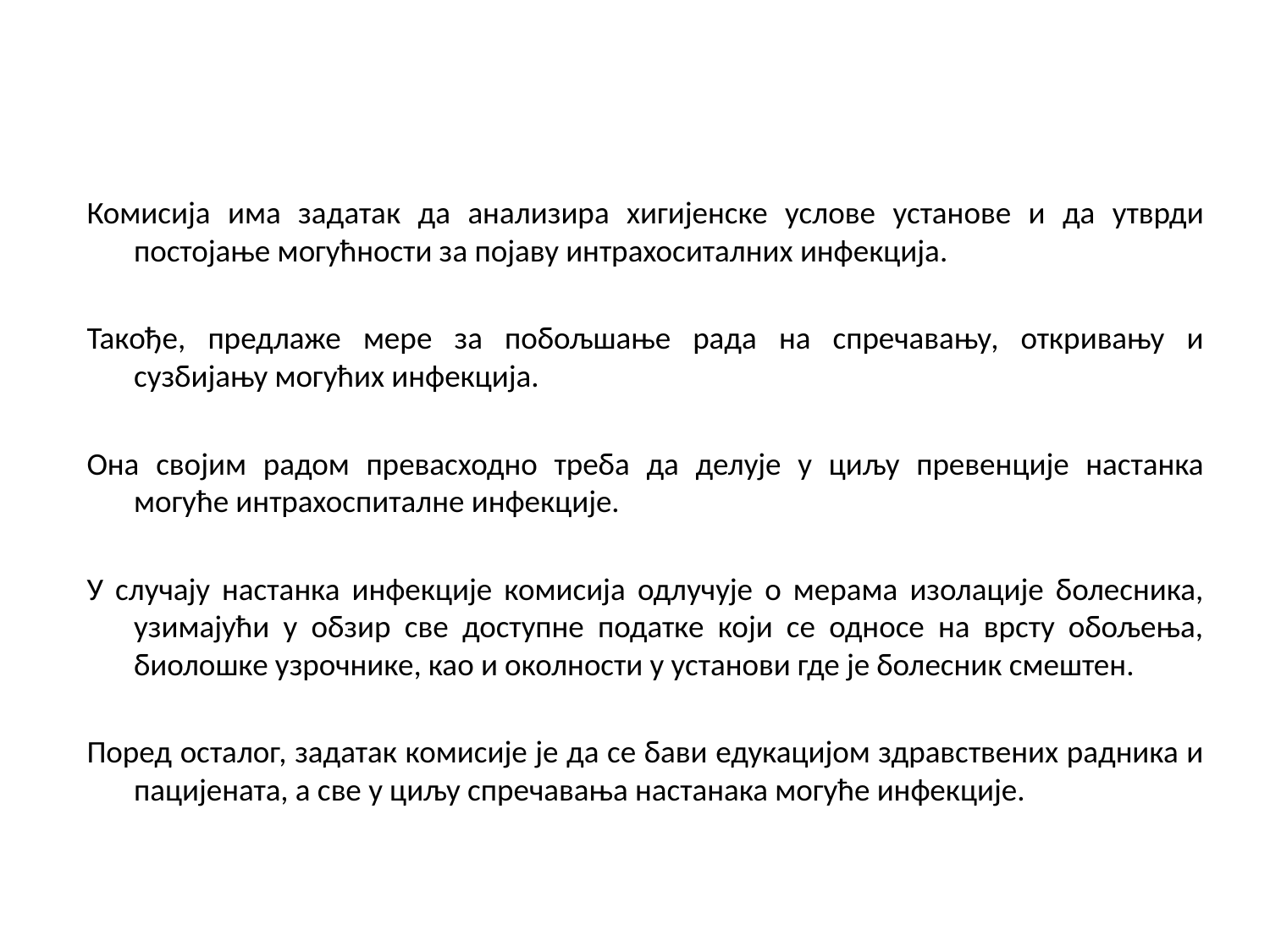

Комисија има задатак да анализира хигијенске услове установе и да утврди постојање могућности за појаву интрахоситалних инфекција.

Такође, предлаже мере за побољшање рада на спречавању, откривању и сузбијању могућих инфекција.

Она својим радом превасходно треба да делује у циљу превенције настанка могуће интрахоспиталне инфекције.

У случају настанка инфекције комисија одлучује о мерама изолације болесника, узимајући у обзир све доступне податке који се односе на врсту обољења, биолошке узрочнике, као и околности у установи где је болесник смештен.

Поред осталог, задатак комисије је да се бави едукацијом здравствених радника и пацијената, а све у циљу спречавања настанака могуће инфекције.